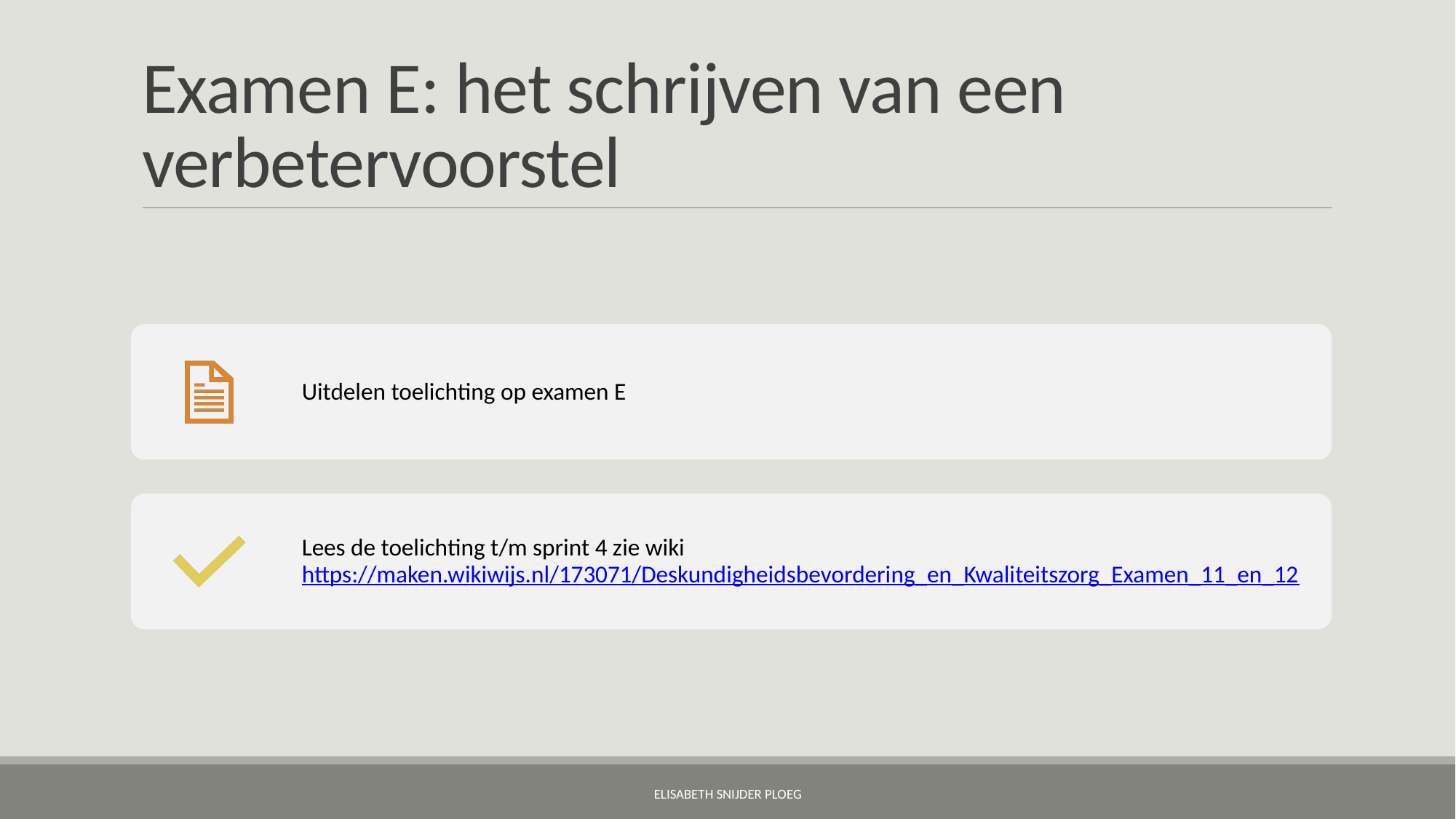

# Examen E: het schrijven van een verbetervoorstel
Uitdelen toelichting op examen E
Lees de toelichting t/m sprint 4 zie wiki https://maken.wikiwijs.nl/173071/Deskundigheidsbevordering_en_Kwaliteitszorg_Examen_11_en_12
Elisabeth Snijder Ploeg